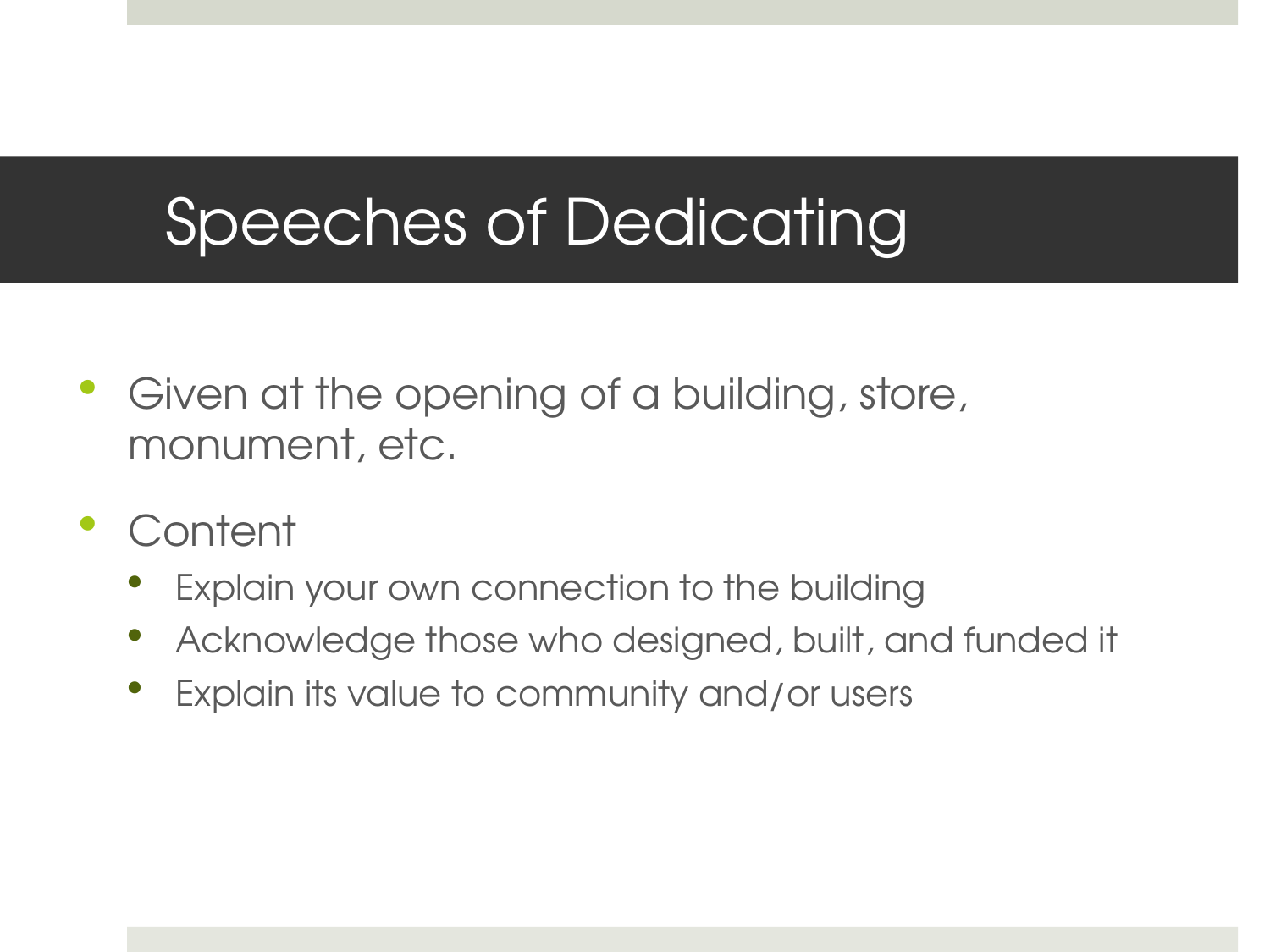

# Speeches of Dedicating
Given at the opening of a building, store, monument, etc.
Content
Explain your own connection to the building
Acknowledge those who designed, built, and funded it
Explain its value to community and/or users